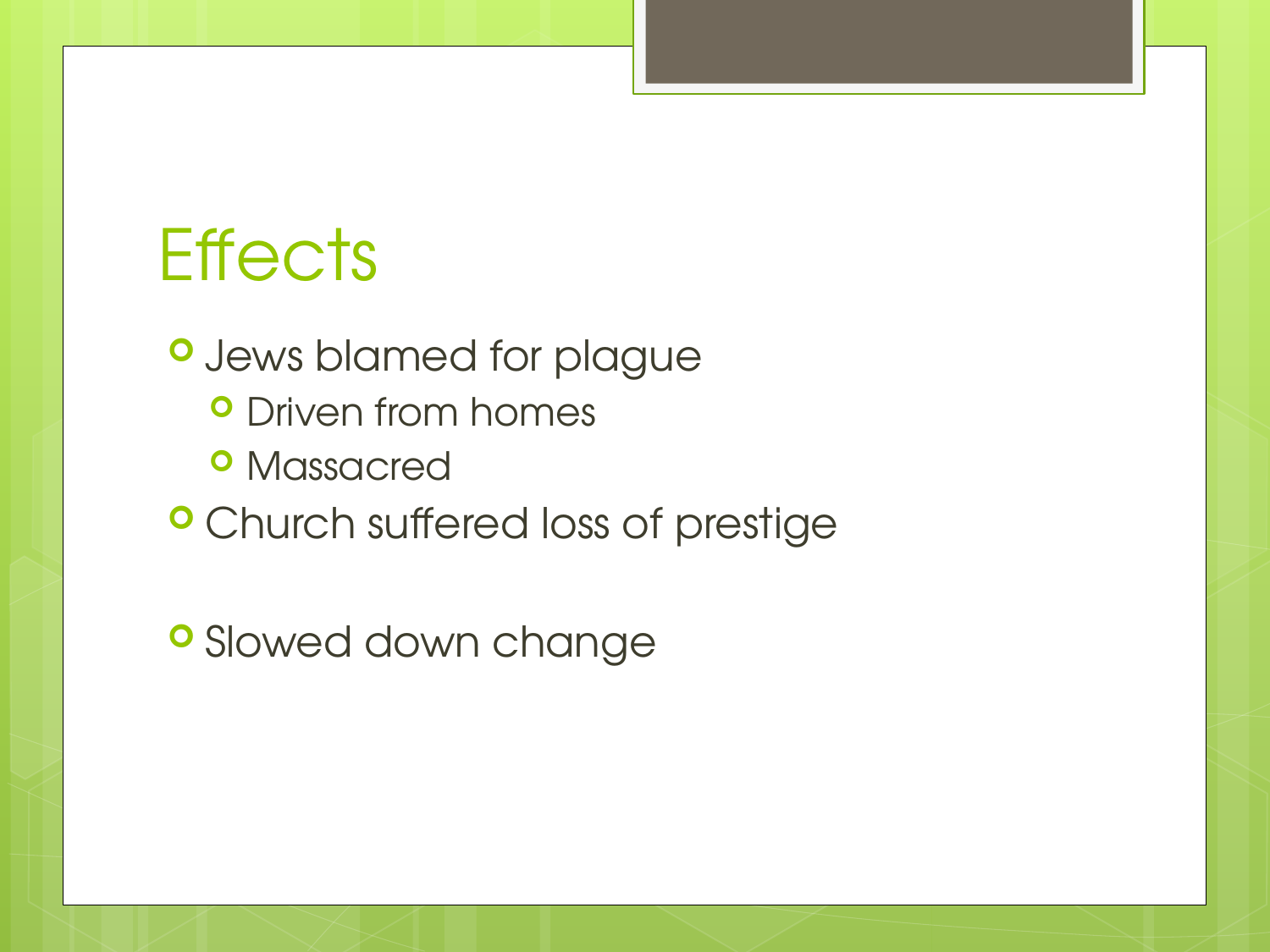

# Effects
Jews blamed for plague
Driven from homes
Massacred
Church suffered loss of prestige

Slowed down change